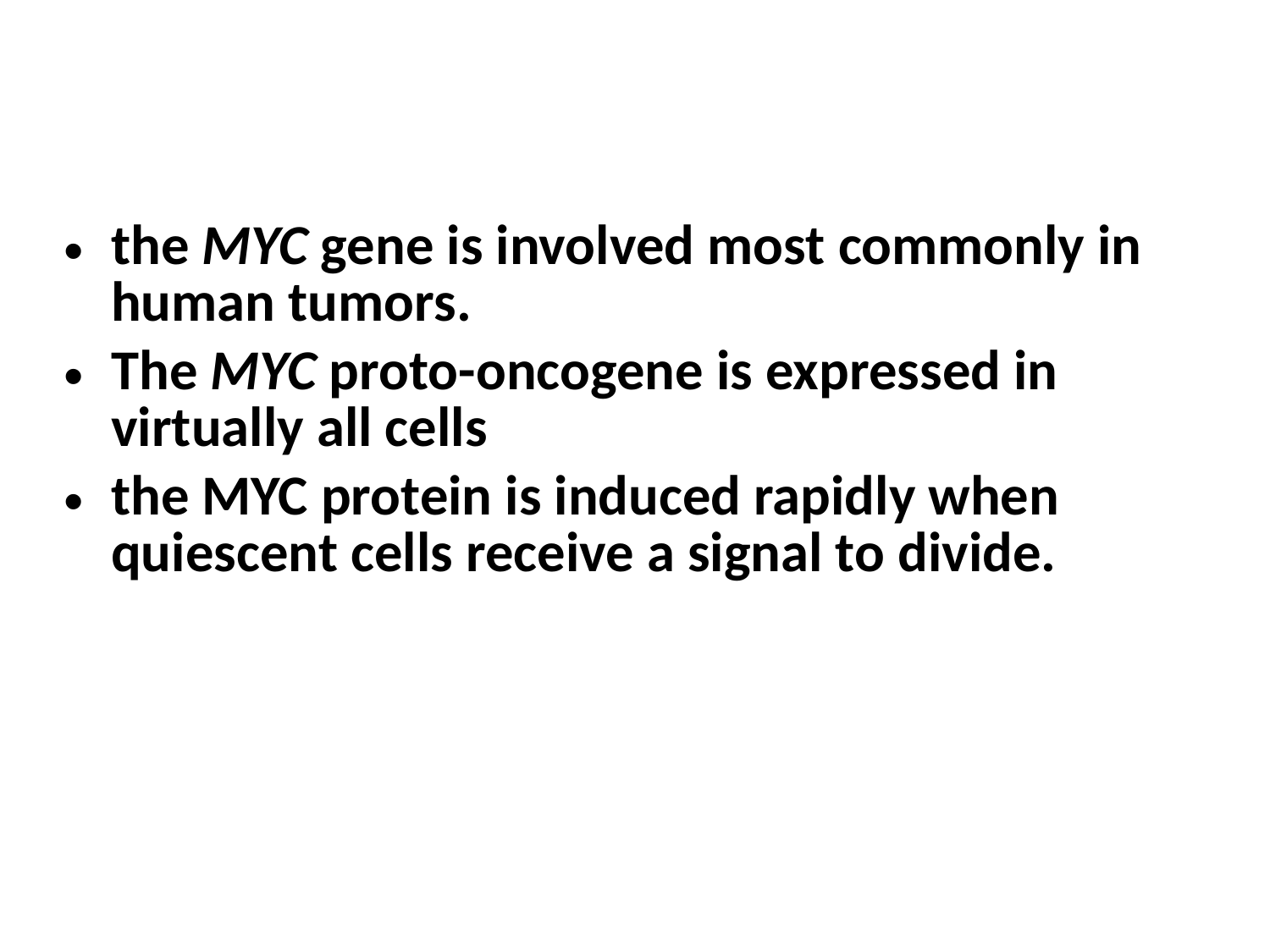

the MYC gene is involved most commonly in human tumors.
The MYC proto-oncogene is expressed in virtually all cells
the MYC protein is induced rapidly when quiescent cells receive a signal to divide.